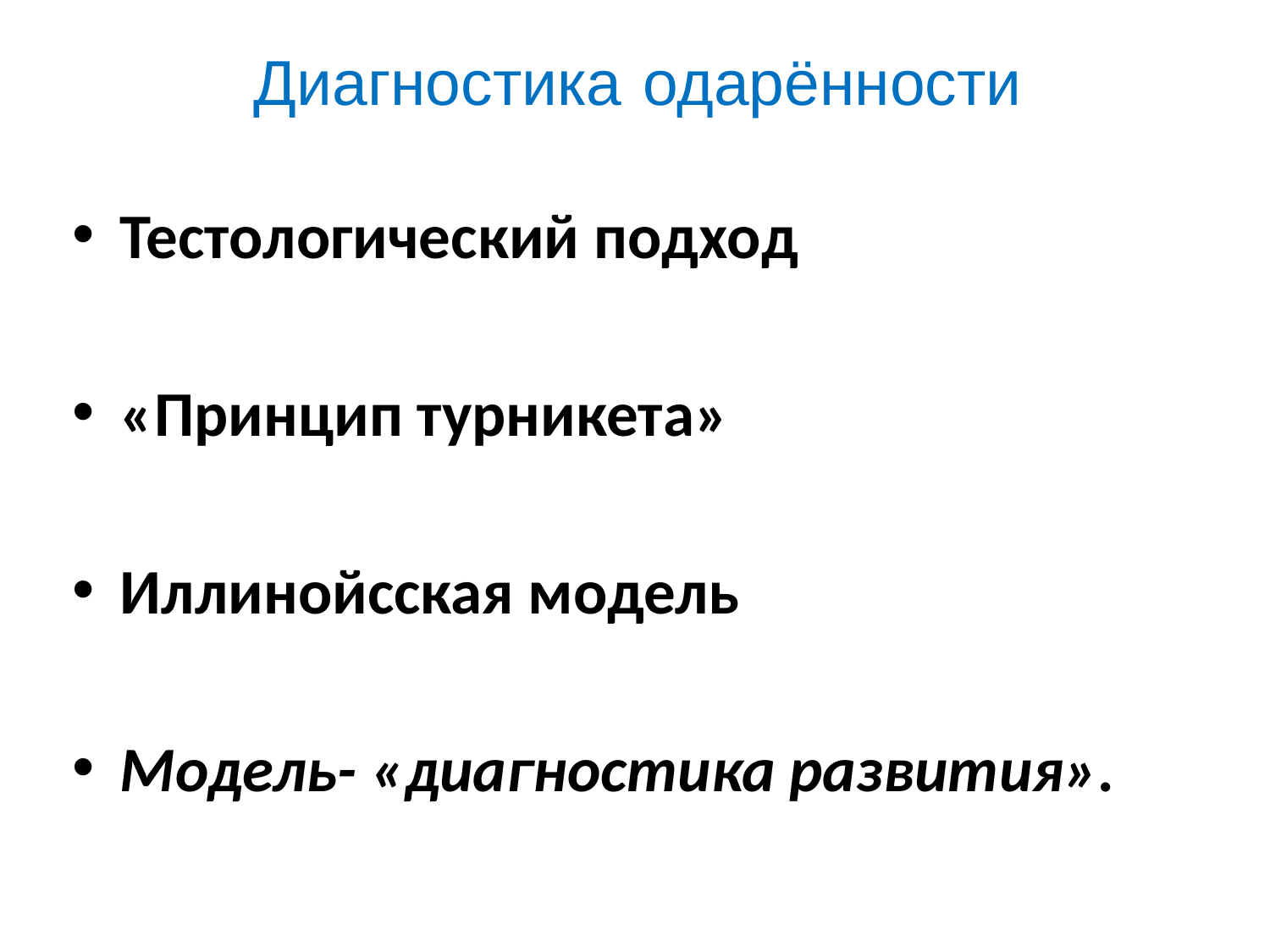

# Диагностика одарённости
Тестологический подход

«Принцип турникета»

Иллинойсская модель

Модель- «диагностика развития».